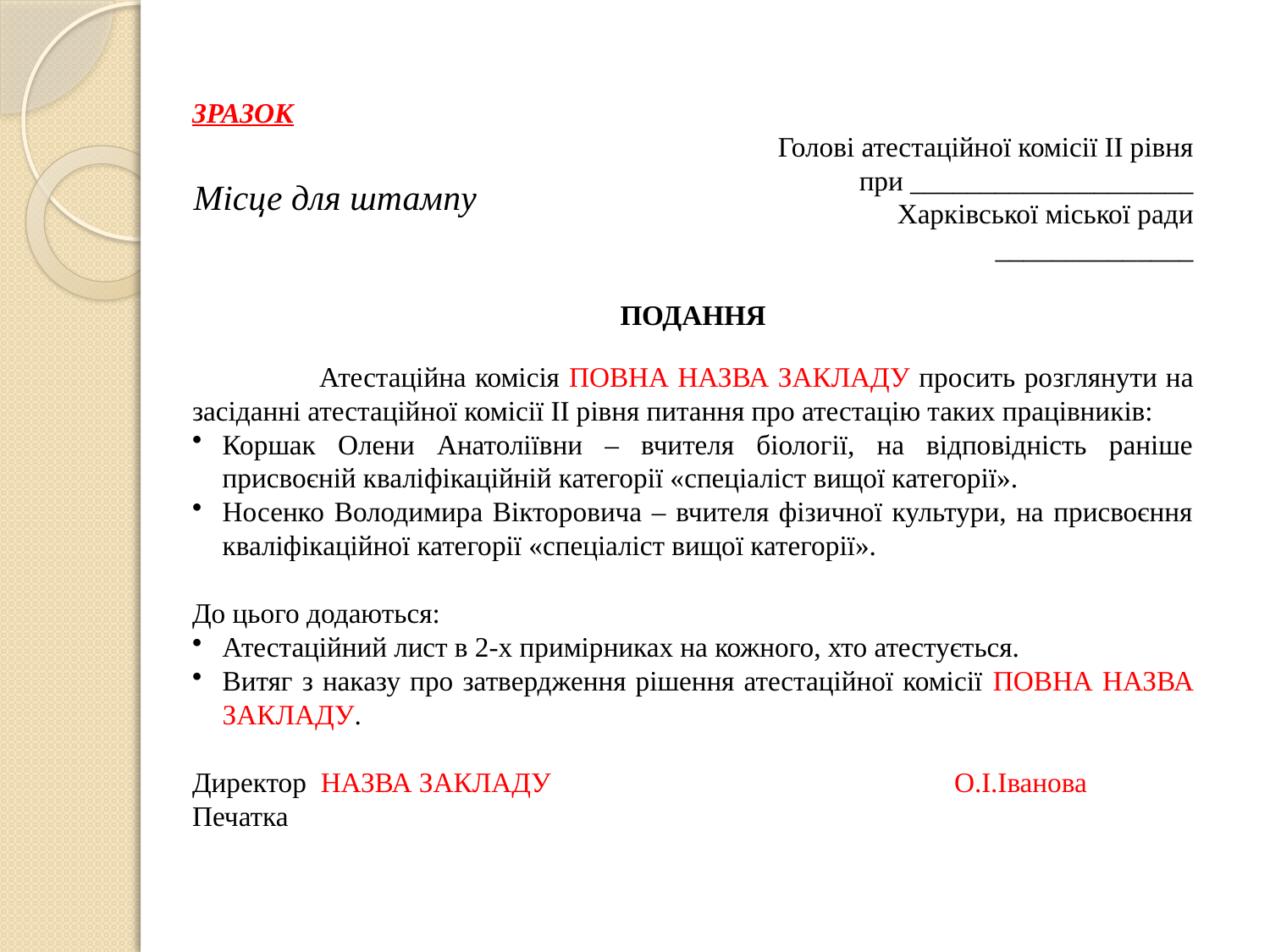

ЗРАЗОК
Голові атестаційної комісії ІІ рівня
при ____________________
Харківської міської ради
______________

ПОДАННЯ

		Атестаційна комісія ПОВНА НАЗВА ЗАКЛАДУ просить розглянути на засіданні атестаційної комісії ІІ рівня питання про атестацію таких працівників:
Коршак Олени Анатоліївни – вчителя біології, на відповідність раніше присвоєній кваліфікаційній категорії «спеціаліст вищої категорії».
Носенко Володимира Вікторовича – вчителя фізичної культури, на присвоєння кваліфікаційної категорії «спеціаліст вищої категорії».

До цього додаються:
Атестаційний лист в 2-х примірниках на кожного, хто атестується.
Витяг з наказу про затвердження рішення атестаційної комісії ПОВНА НАЗВА ЗАКЛАДУ.

Директор  НАЗВА ЗАКЛАДУ				О.І.Іванова
Печатка
Місце для штампу